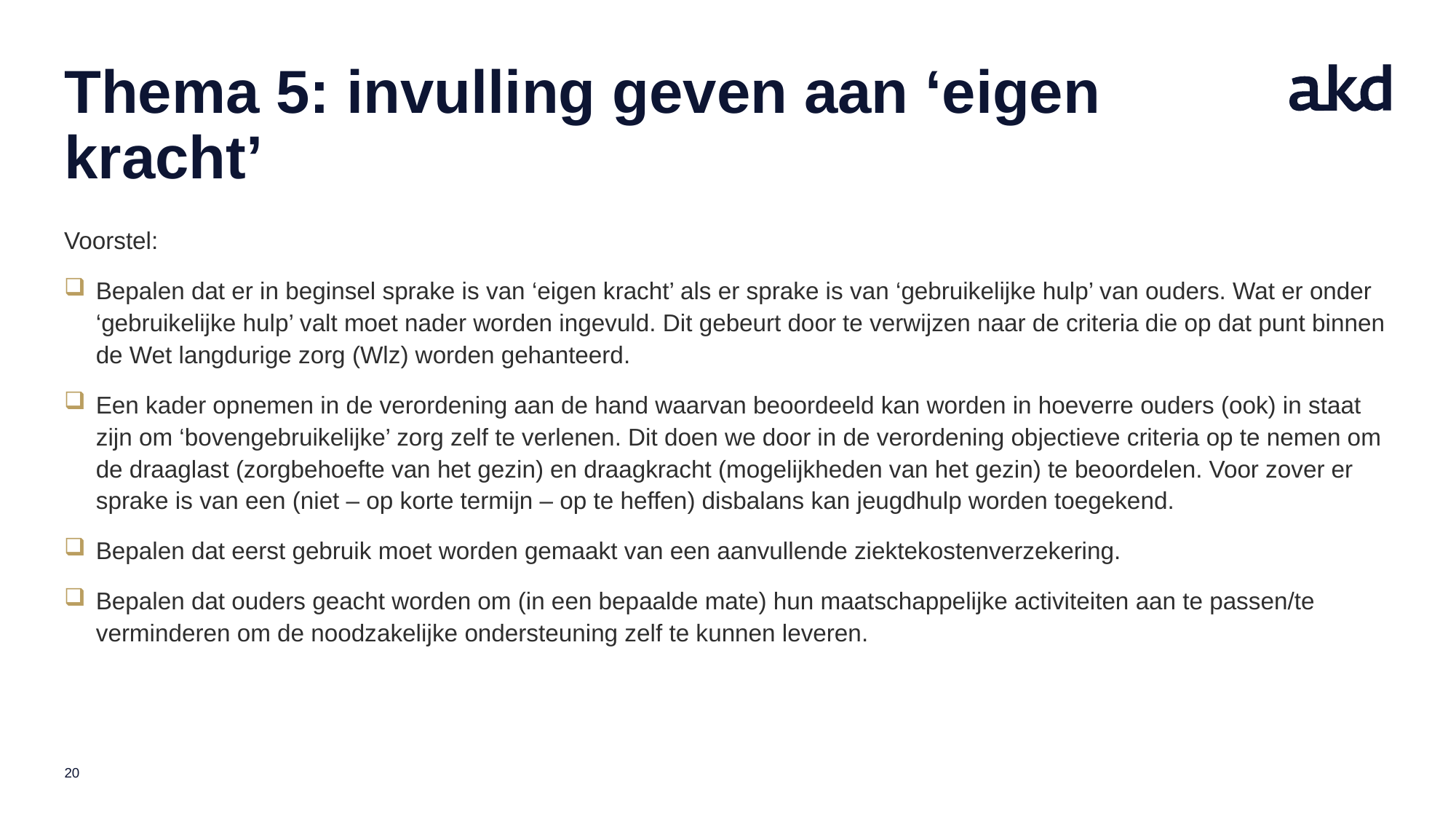

# Thema 5: invulling geven aan ‘eigen kracht’

Voorstel:
Bepalen dat er in beginsel sprake is van ‘eigen kracht’ als er sprake is van ‘gebruikelijke hulp’ van ouders. Wat er onder ‘gebruikelijke hulp’ valt moet nader worden ingevuld. Dit gebeurt door te verwijzen naar de criteria die op dat punt binnen de Wet langdurige zorg (Wlz) worden gehanteerd.
Een kader opnemen in de verordening aan de hand waarvan beoordeeld kan worden in hoeverre ouders (ook) in staat zijn om ‘bovengebruikelijke’ zorg zelf te verlenen. Dit doen we door in de verordening objectieve criteria op te nemen om de draaglast (zorgbehoefte van het gezin) en draagkracht (mogelijkheden van het gezin) te beoordelen. Voor zover er sprake is van een (niet – op korte termijn – op te heffen) disbalans kan jeugdhulp worden toegekend.
Bepalen dat eerst gebruik moet worden gemaakt van een aanvullende ziektekostenverzekering.
Bepalen dat ouders geacht worden om (in een bepaalde mate) hun maatschappelijke activiteiten aan te passen/te verminderen om de noodzakelijke ondersteuning zelf te kunnen leveren.

20